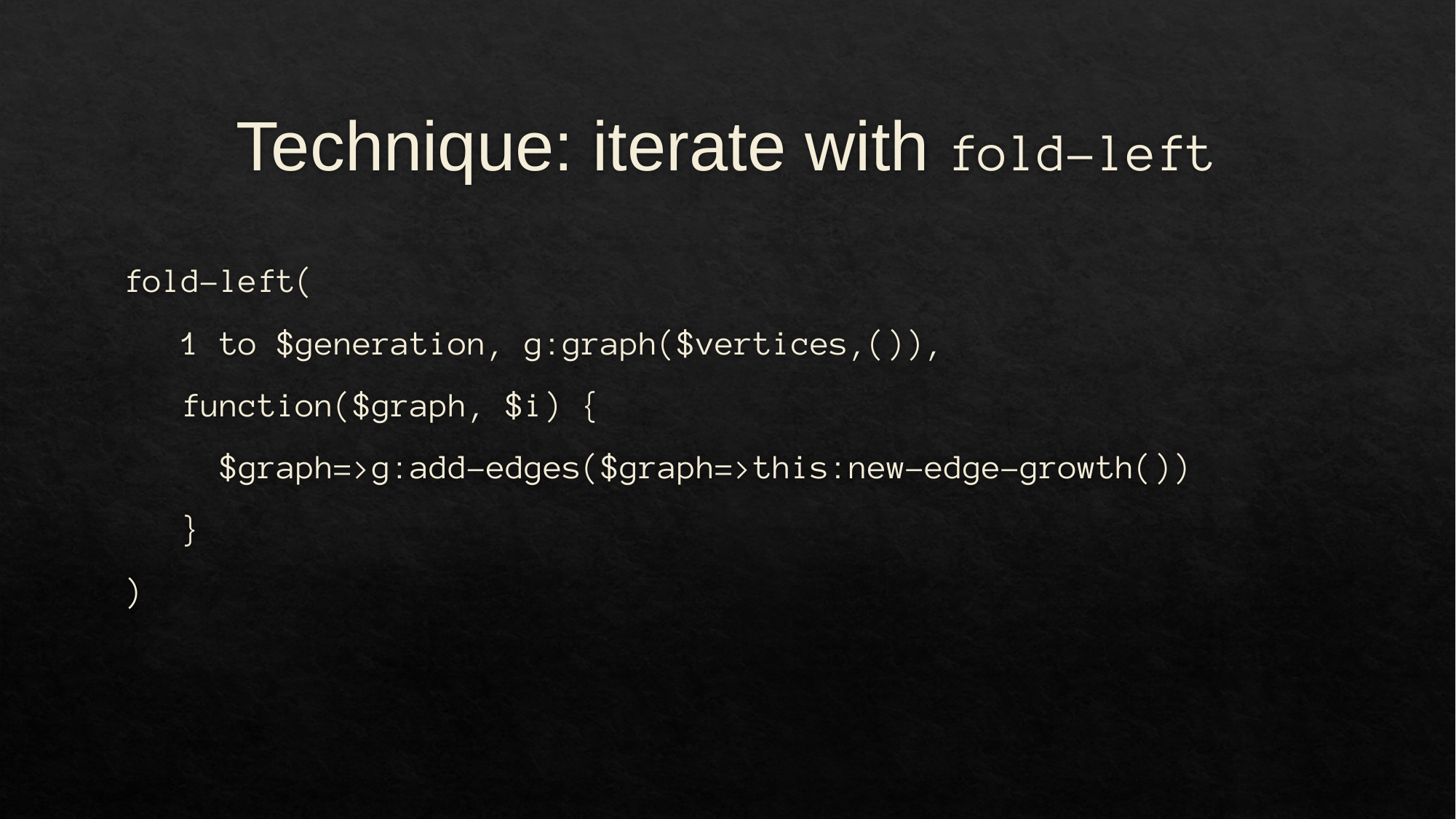

# Technique: iterate with fold-left
fold-left(
   1 to $generation, g:graph($vertices,()),
   function($graph, $i) {
     $graph=>g:add-edges($graph=>this:new-edge-growth())
   }
)